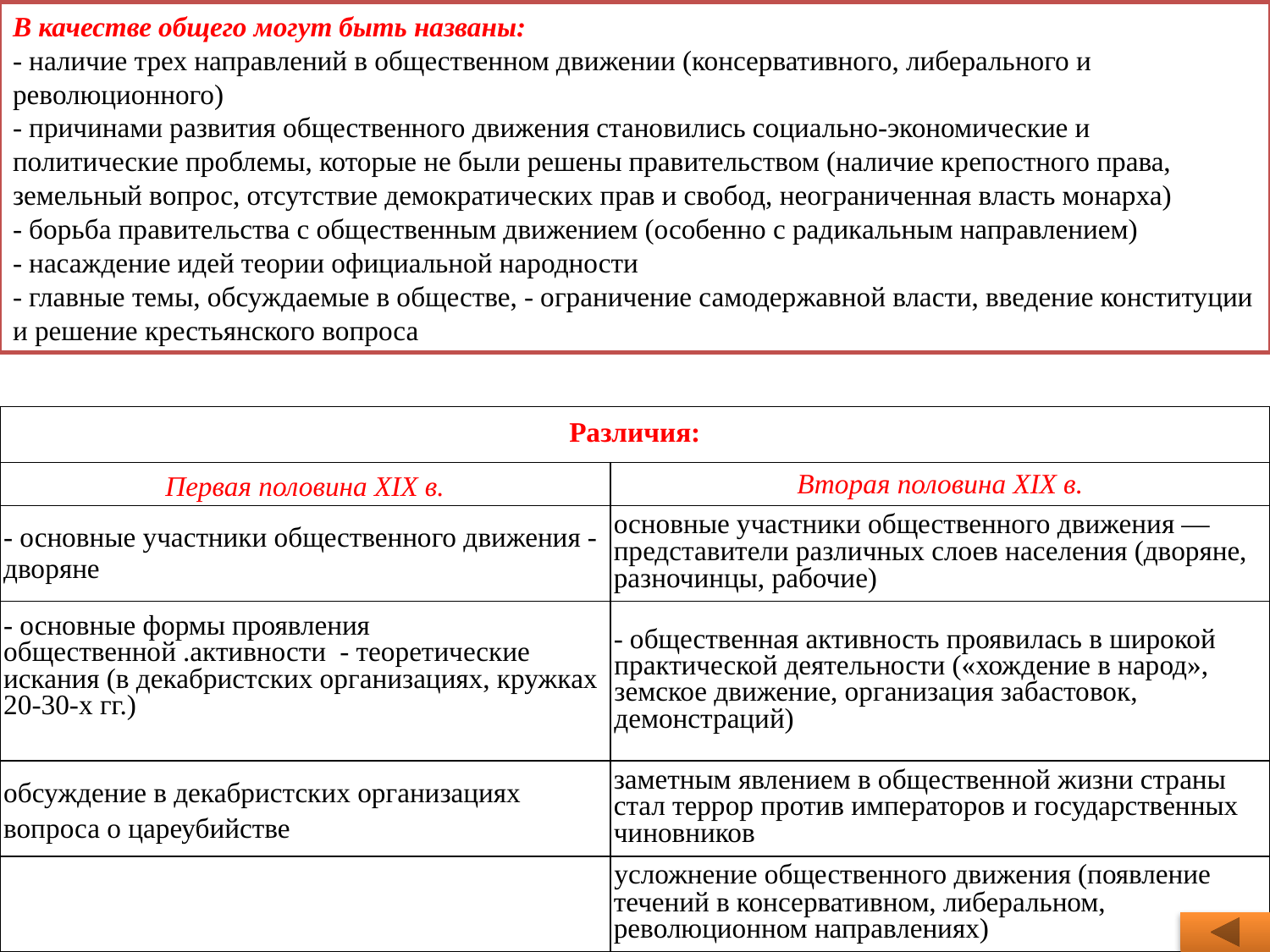

В качестве общего могут быть названы:
- наличие трех направлений в общественном движении (консервативного, либерального и революционного)
- причинами развития общественного движения становились социально-экономические и политические проблемы, которые не были решены правительством (наличие крепостного права, земельный вопрос, отсутствие демократических прав и свобод, неограниченная власть монарха)
- борьба правительства с общественным движением (особенно с радикальным направлением)
- насаждение идей теории официальной народности
- главные темы, обсуждаемые в обществе, - ограничение самодержавной власти, введение конституции и решение крестьянского вопроса
| Различия: |  |
| --- | --- |
| Первая половина XIX в. | Вторая половина XIX в. |
| - основные участники общественного движения - дворяне | основные участники общественного движения — представители различных слоев населения (дворяне, разночинцы, рабочие) |
| - основные формы проявления общественной .активности - теоретические искания (в декабристских организациях, кружках 20-30-х гг.) | - общественная активность проявилась в широкой практической деятельности («хождение в народ», земское движение, организация забастовок, демонстраций) |
| обсуждение в декабристских организациях вопроса о цареубийстве | заметным явлением в общественной жизни страны стал террор против императоров и государственных чиновников |
|  | усложнение общественного движения (появление течений в консервативном, либеральном, революционном направлениях) |